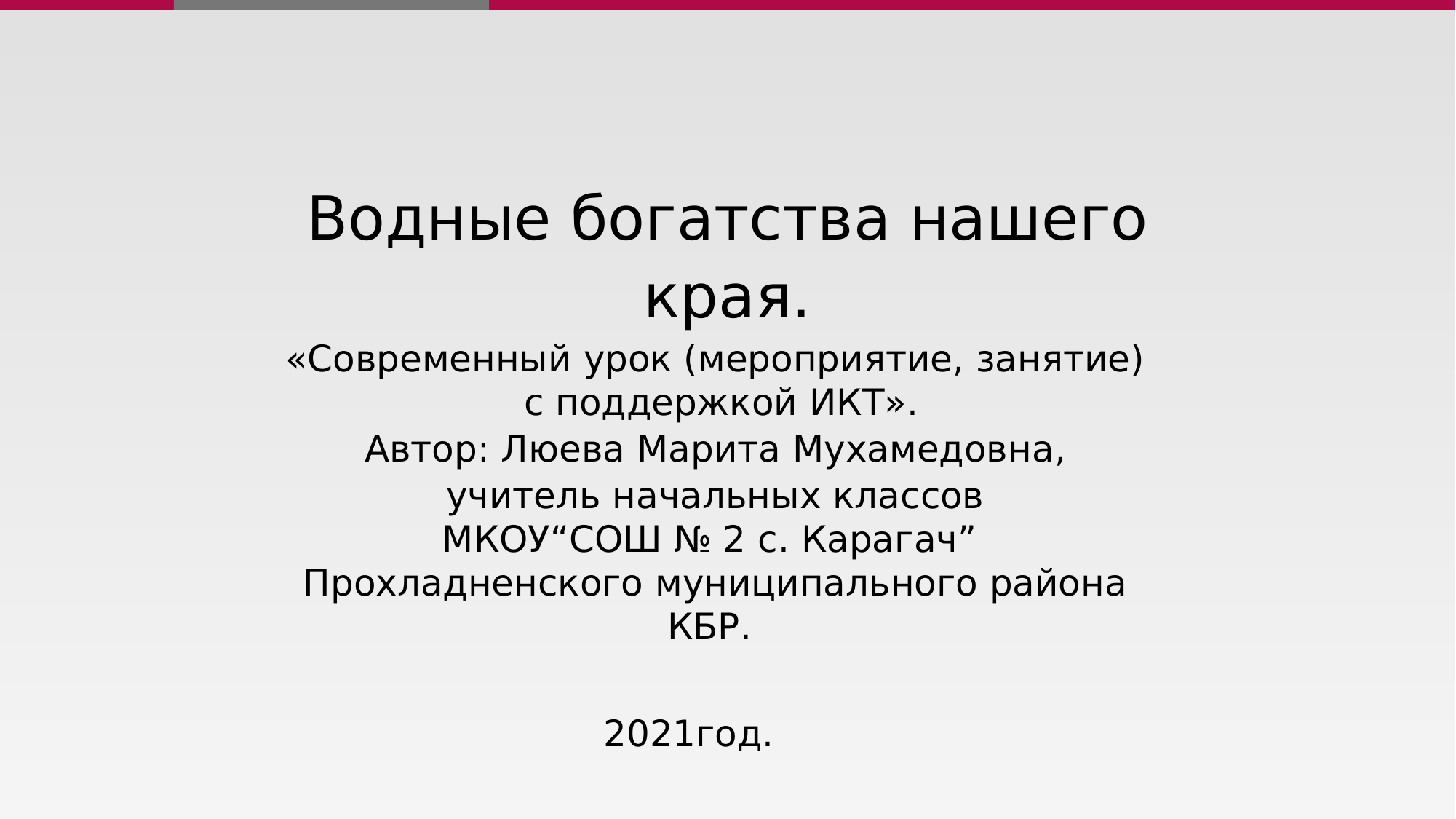

Водные богатства нашего края.
«Современный урок (мероприятие, занятие)
 с поддержкой ИКТ».
Автор: Люева Марита Мухамедовна,
учитель начальных классов
МКОУ“СОШ № 2 с. Карагач”
Прохладненского муниципального района КБР.

2021год.